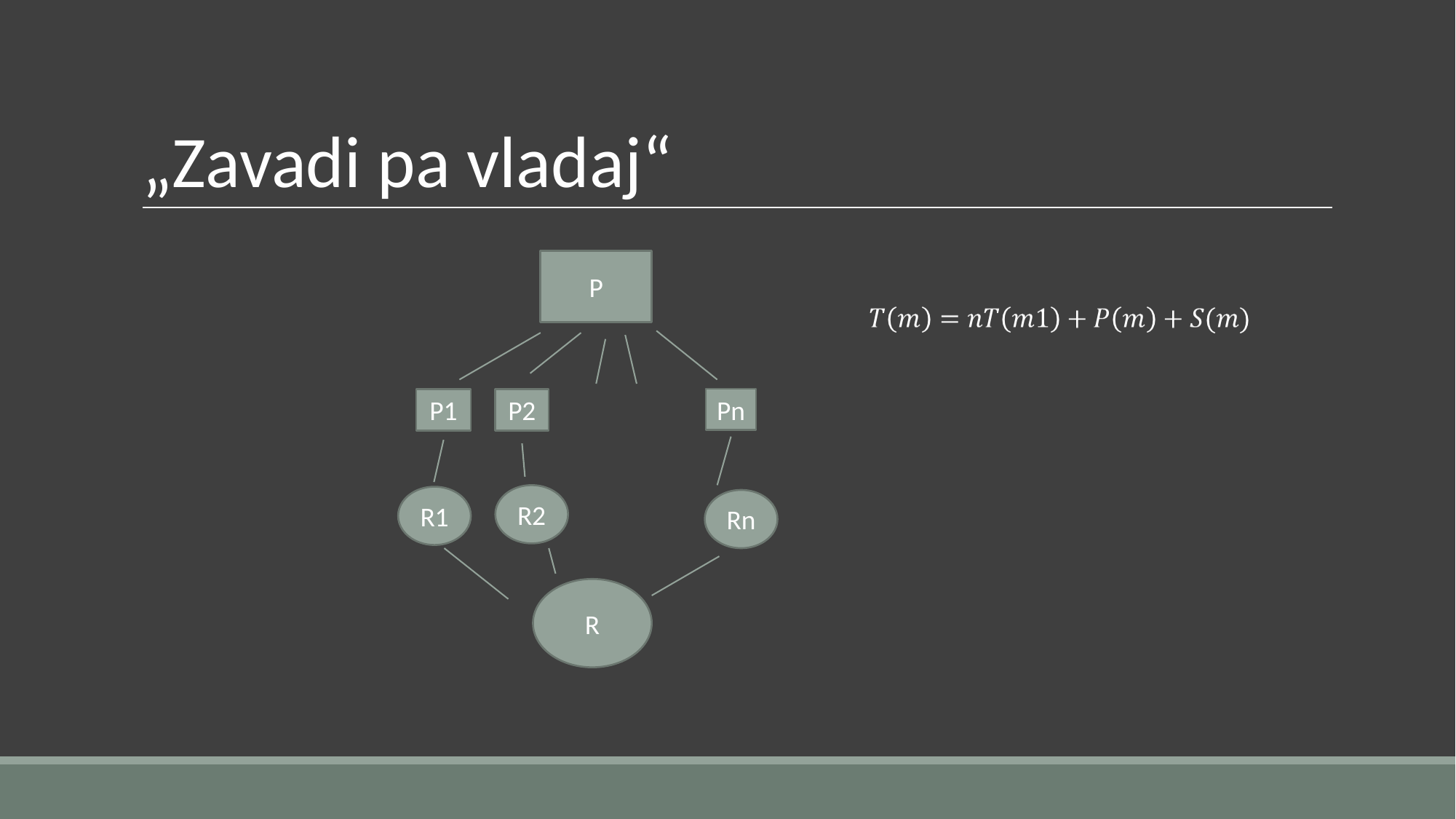

# „Zavadi pa vladaj“

P

P1
P2
Pn
R2
R1
Rn
R